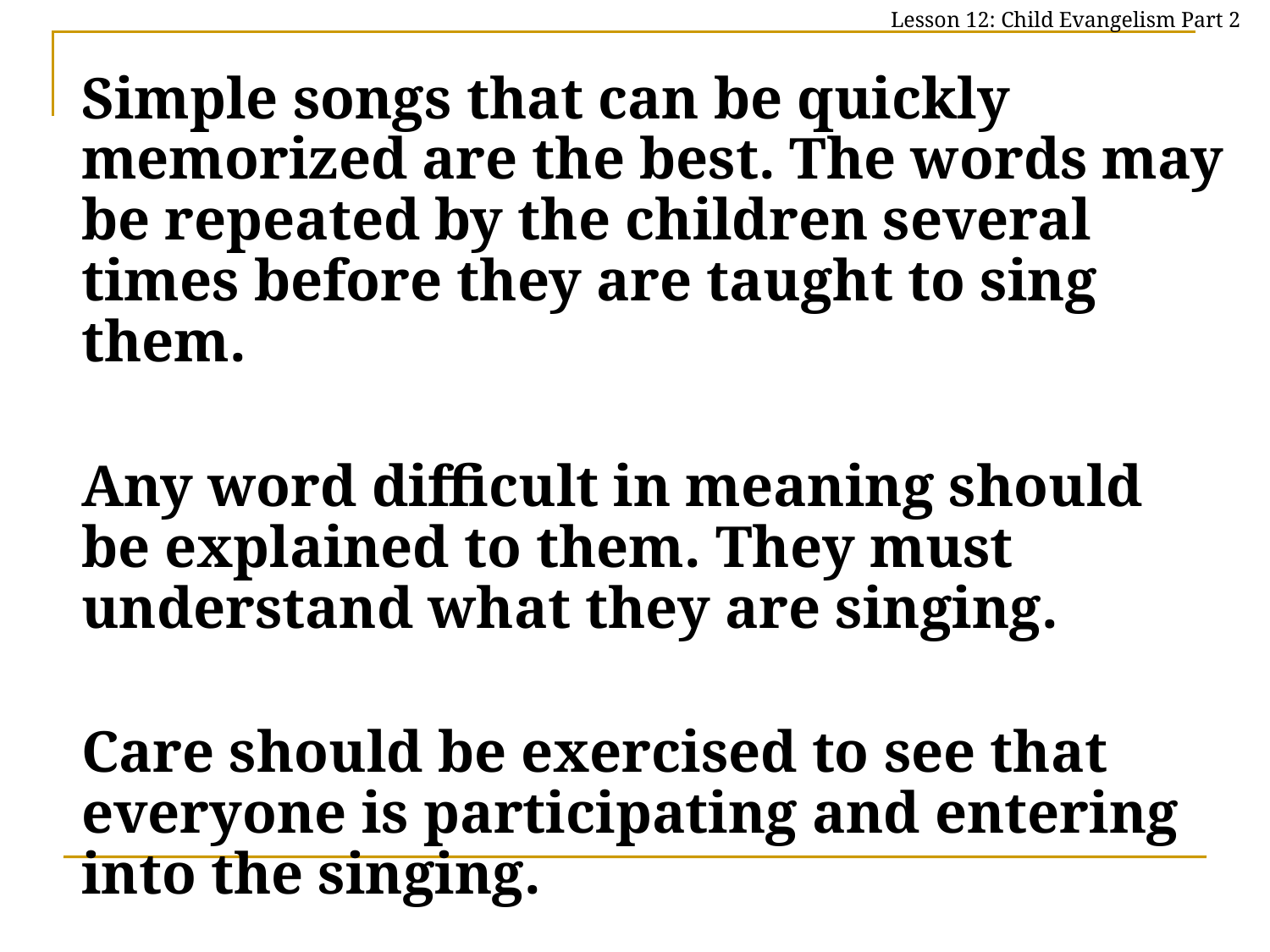

Lesson 12: Child Evangelism Part 2
	Simple songs that can be quickly memorized are the best. The words may be repeated by the children several times before they are taught to sing them.

	Any word difficult in meaning should be explained to them. They must understand what they are singing.

	Care should be exercised to see that everyone is participating and entering into the singing.